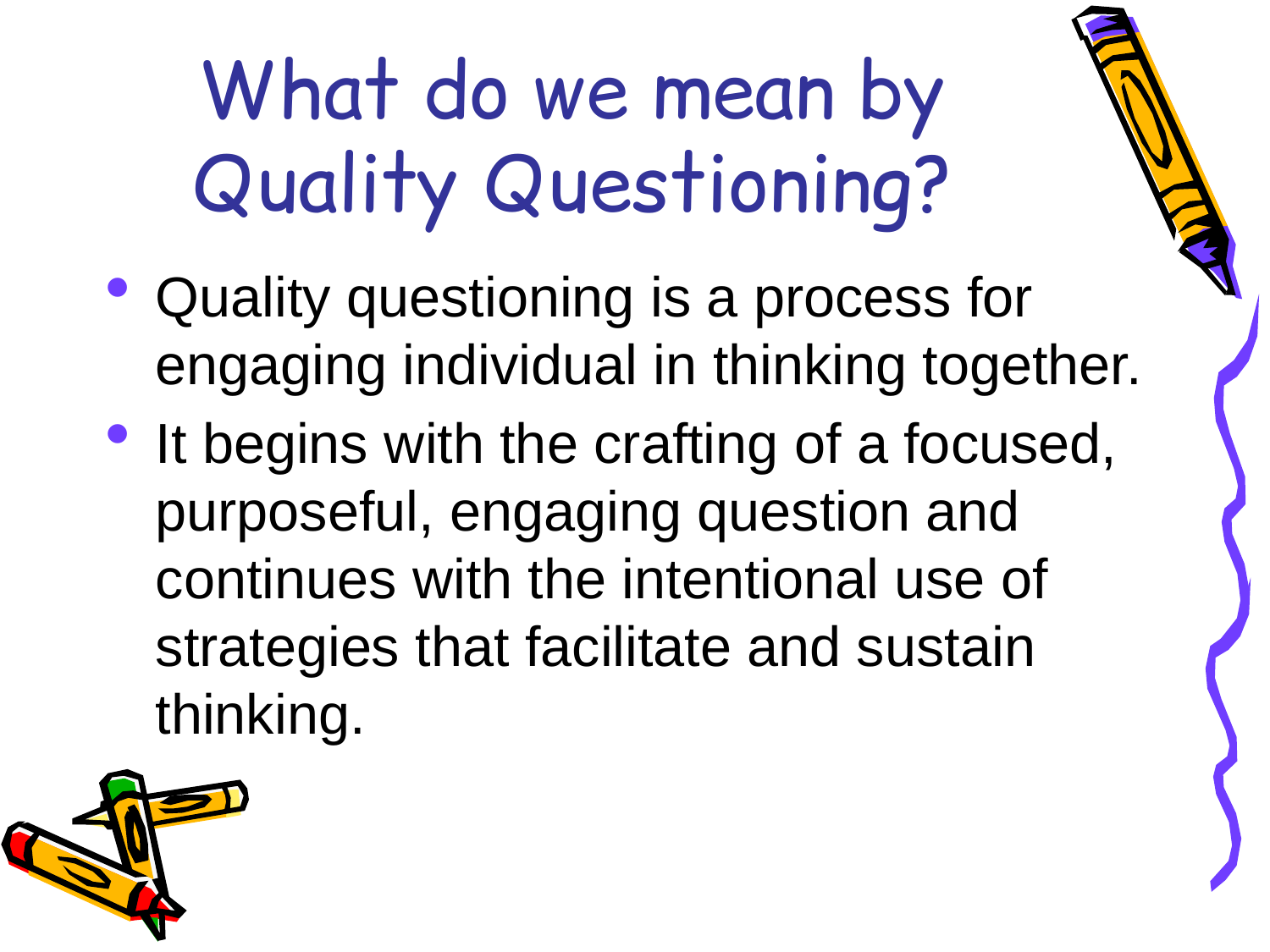

# What do we mean by Quality Questioning?
Quality questioning is a process for engaging individual in thinking together.
It begins with the crafting of a focused, purposeful, engaging question and continues with the intentional use of strategies that facilitate and sustain thinking.